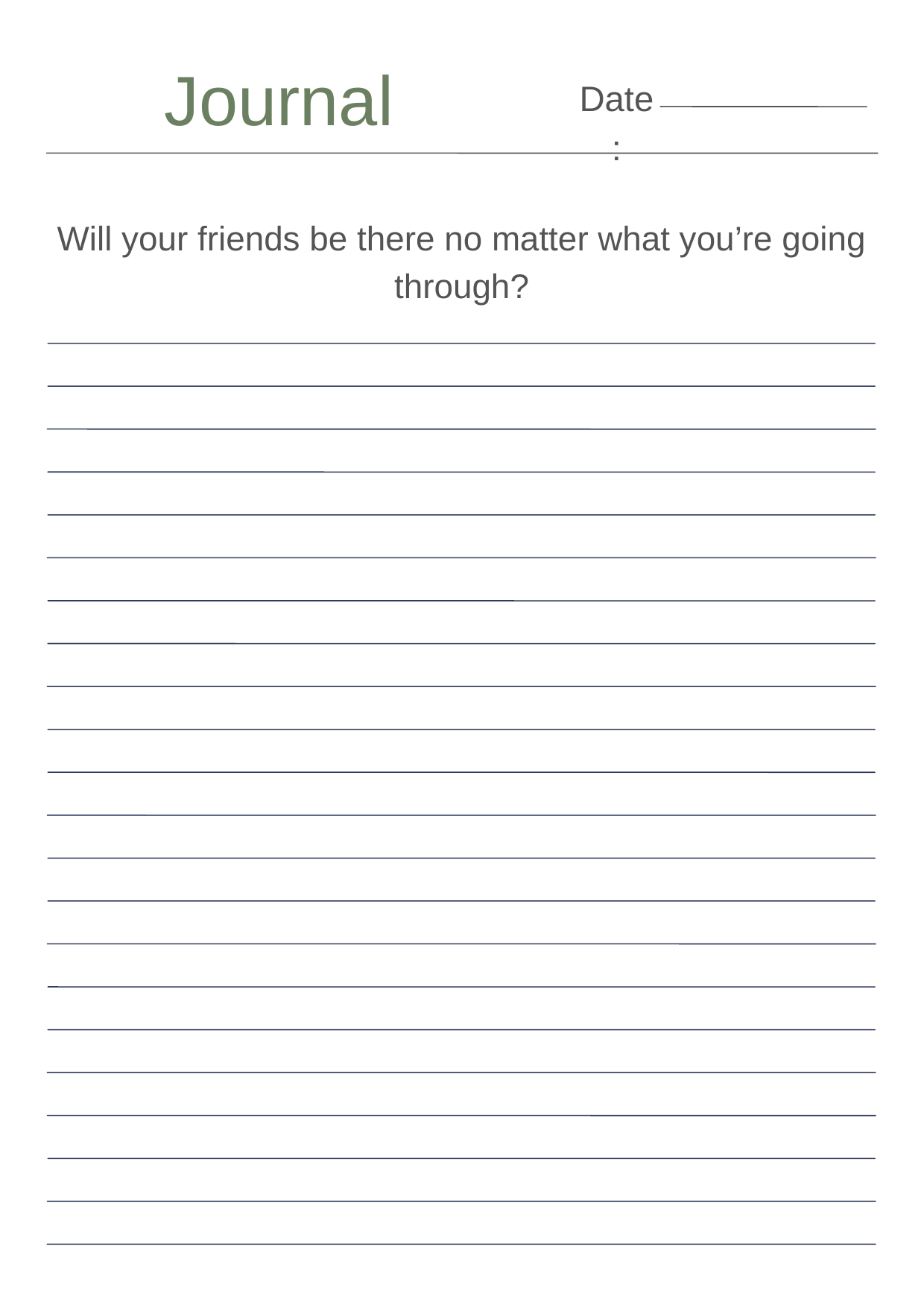

Journal
Date:

Will your friends be there no matter what you’re going through?